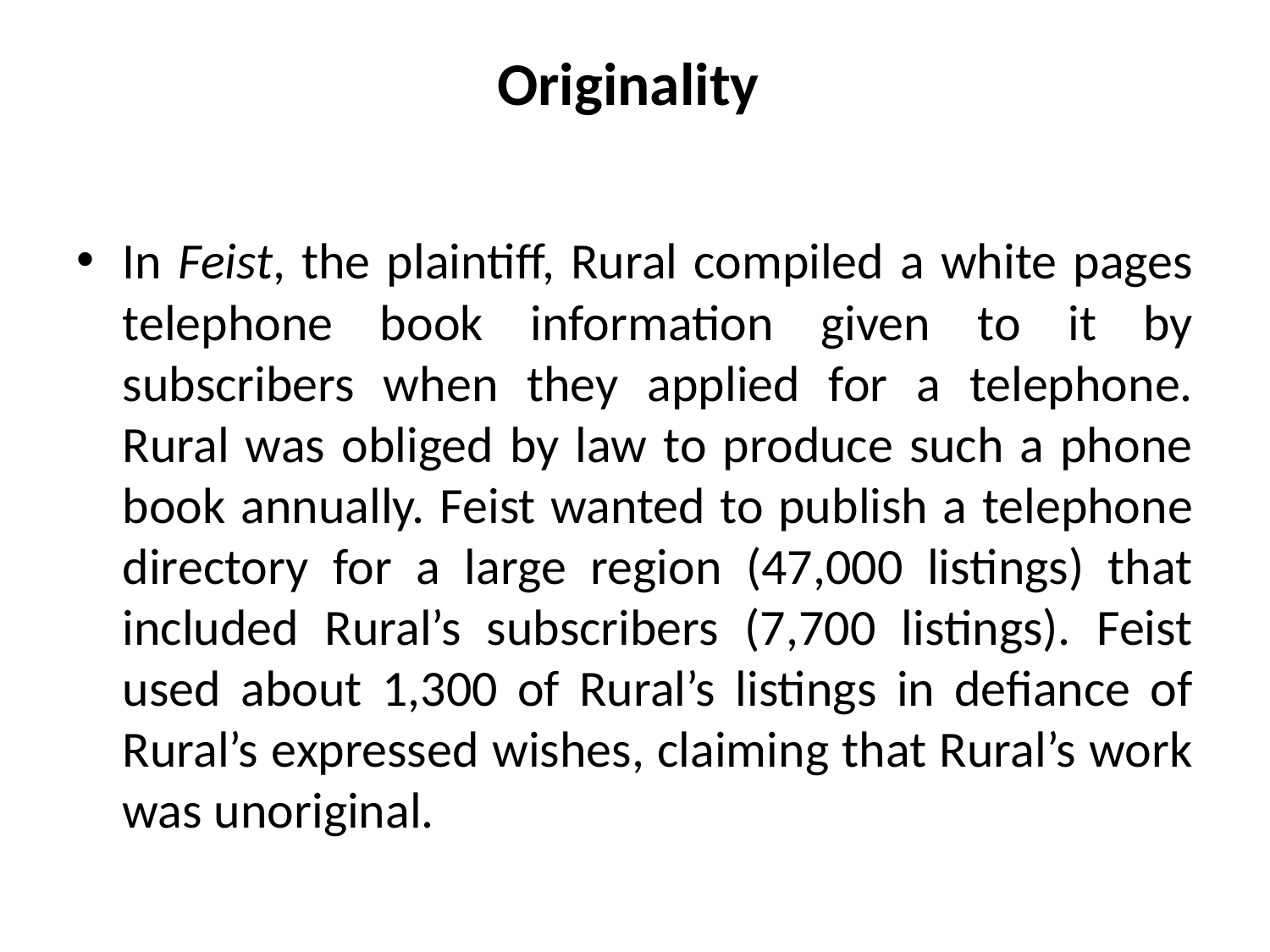

# Originality
In Feist, the plaintiff, Rural compiled a white pages telephone book information given to it by subscribers when they applied for a telephone. Rural was obliged by law to produce such a phone book annually. Feist wanted to publish a telephone directory for a large region (47,000 listings) that included Rural’s subscribers (7,700 listings). Feist used about 1,300 of Rural’s listings in defiance of Rural’s expressed wishes, claiming that Rural’s work was unoriginal.